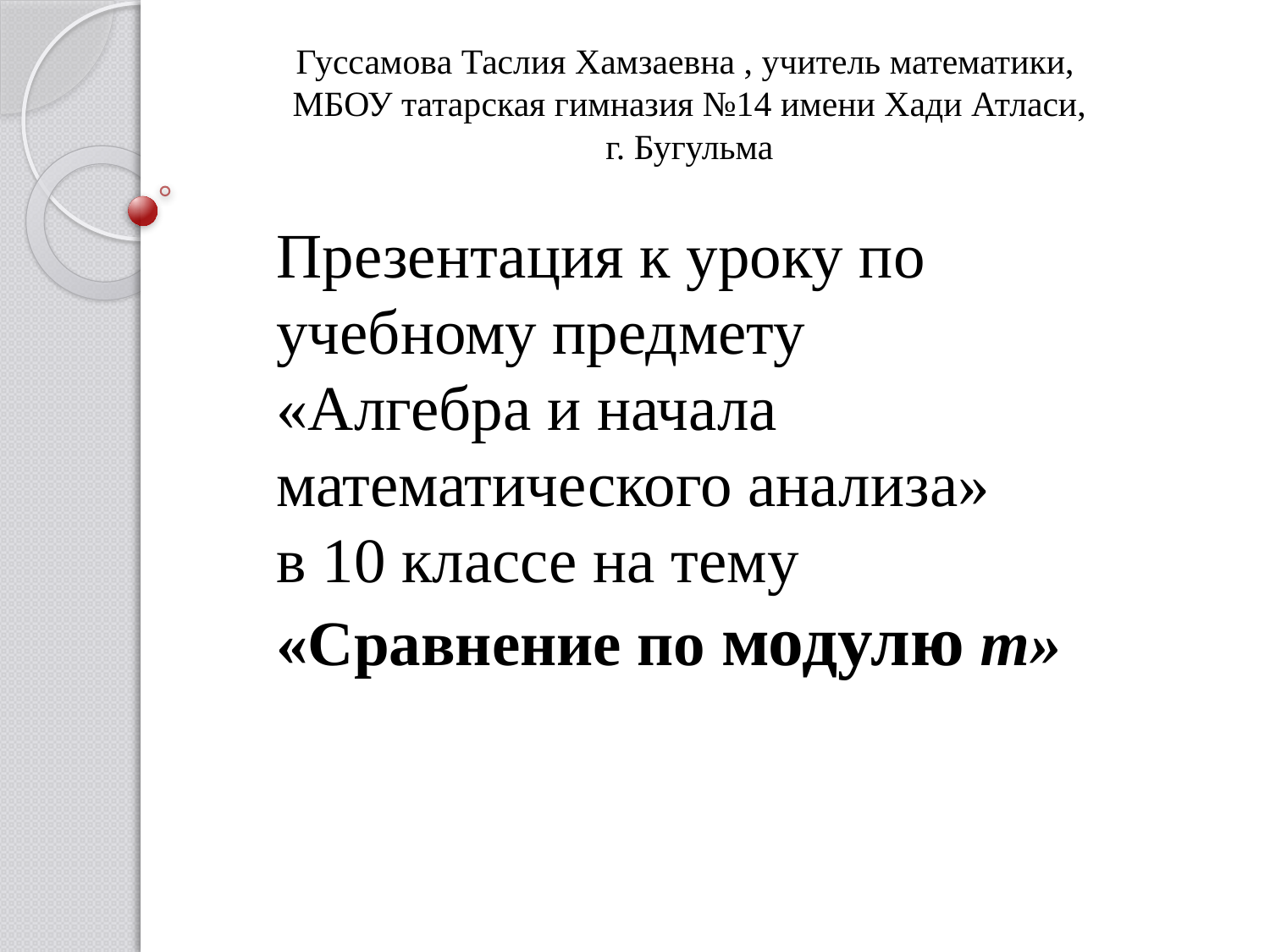

Гуссамова Таслия Хамзаевна , учитель математики,
МБОУ татарская гимназия №14 имени Хади Атласи,
г. Бугульма
# Презентация к уроку по учебному предмету «Алгебра и начала математического анализа» в 10 классе на тему «Сравнение по модулю m»